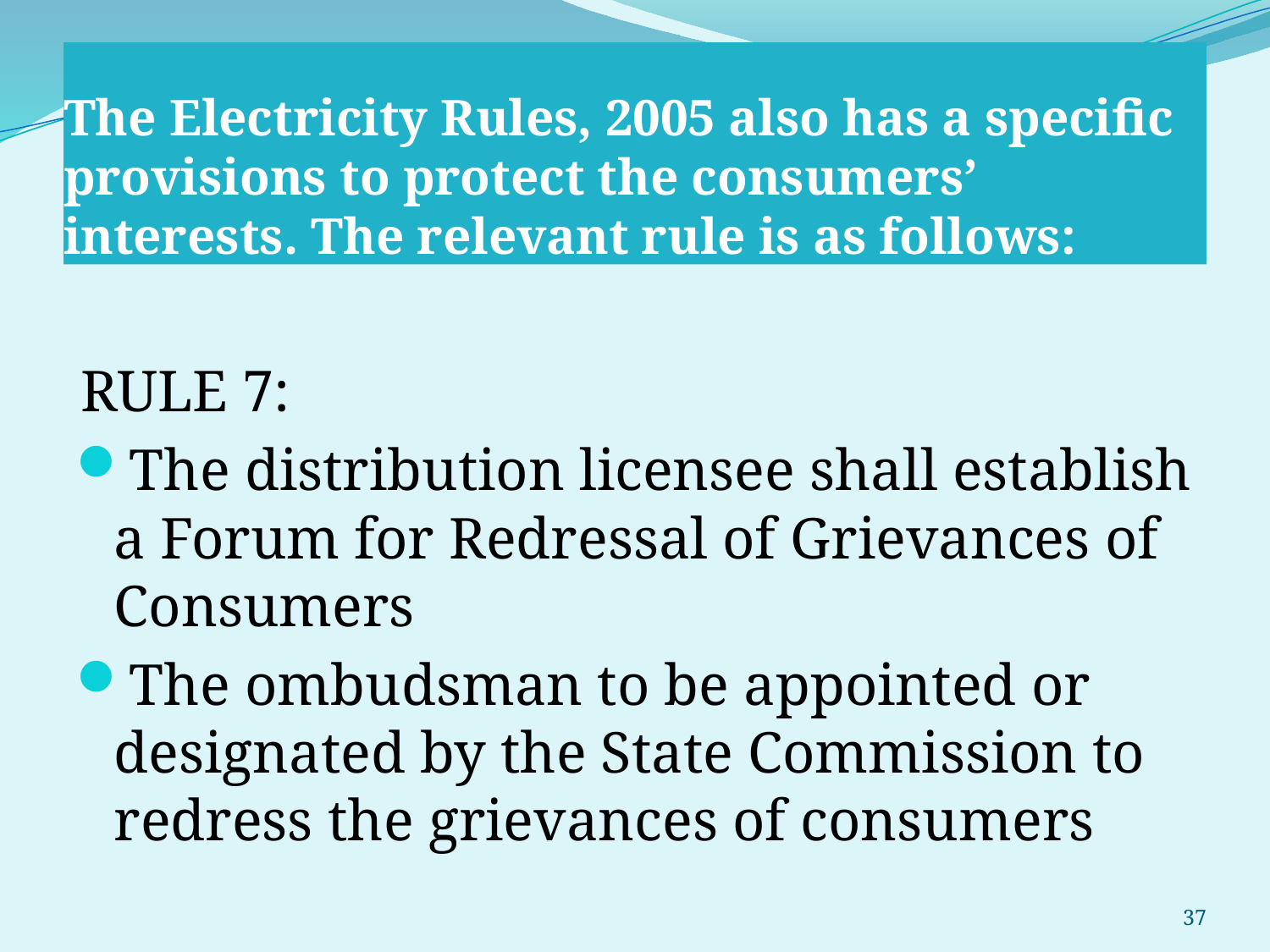

# The Electricity Rules, 2005 also has a specific provisions to protect the consumers’ interests. The relevant rule is as follows:
RULE 7:
The distribution licensee shall establish a Forum for Redressal of Grievances of Consumers
The ombudsman to be appointed or designated by the State Commission to redress the grievances of consumers

37